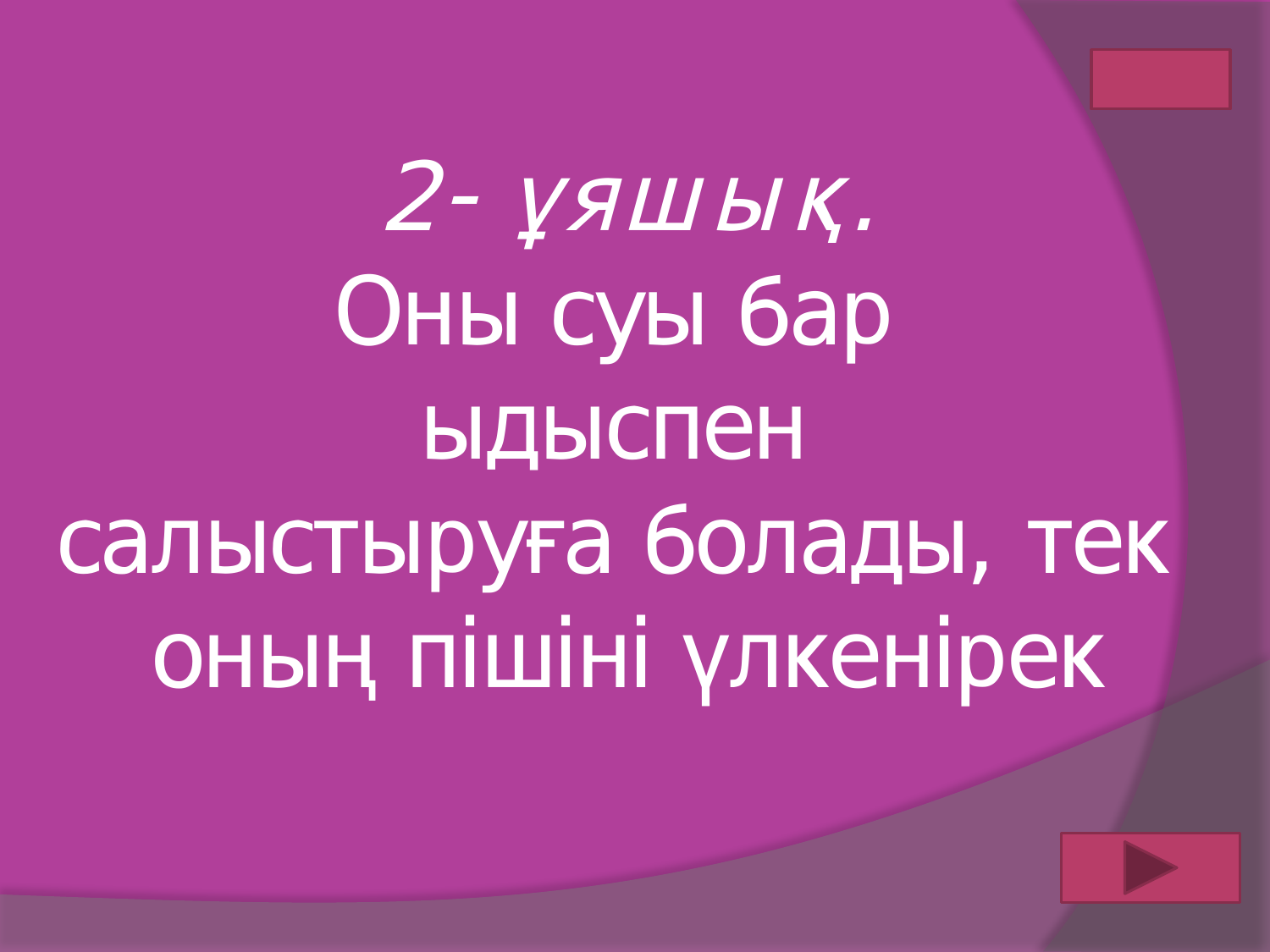

2- ұяшық.
Оны суы бар
ыдыспен
салыстыруға болады, тек
оның пішіні үлкенірек